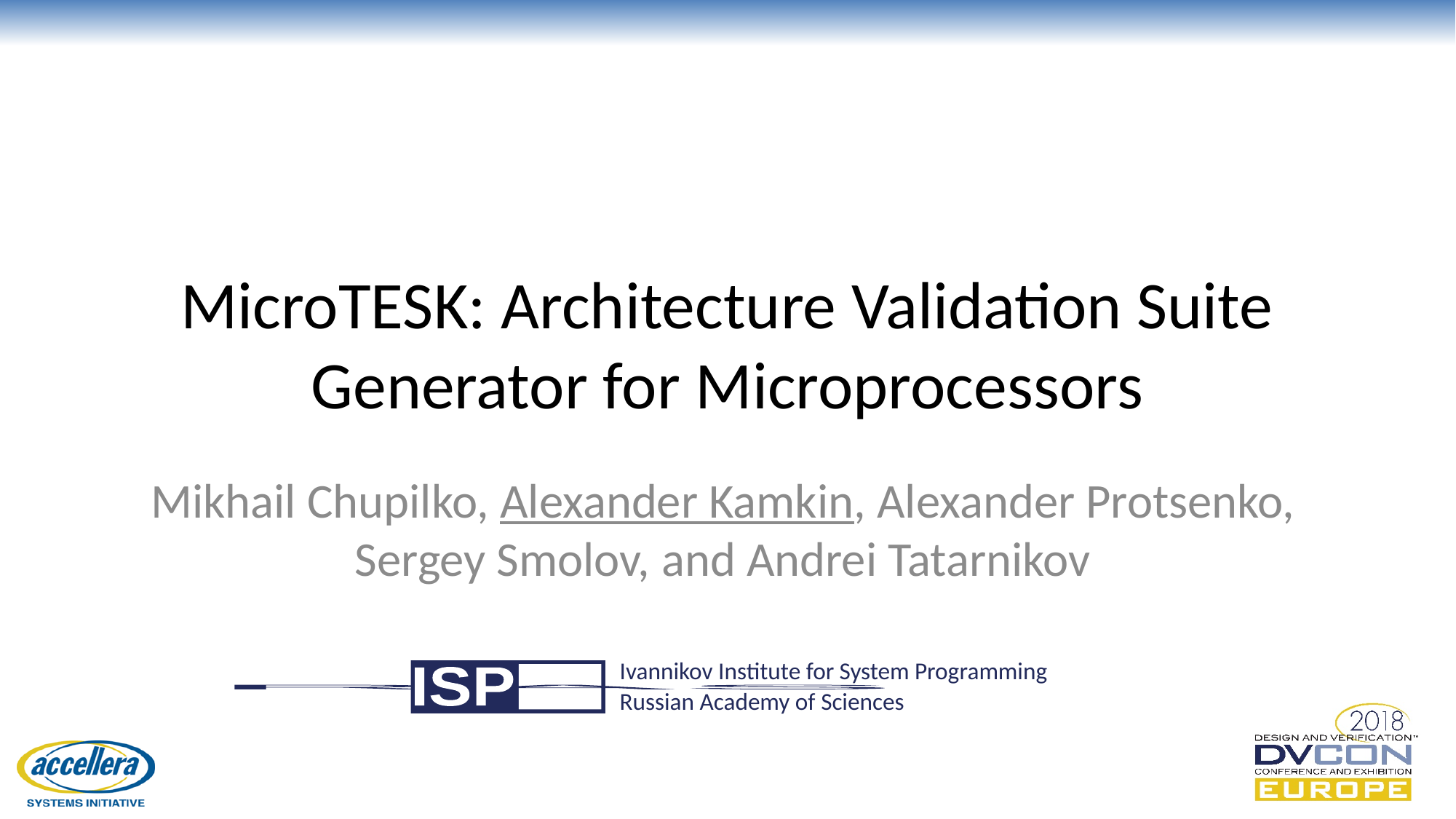

# MicroTESK: Architecture Validation Suite Generator for Microprocessors
Mikhail Chupilko, Alexander Kamkin, Alexander Protsenko, Sergey Smolov, and Andrei Tatarnikov
Ivannikov Institute for System Programming
Russian Academy of Sciences

RAS

ISP
© Accellera Systems Initiative
1